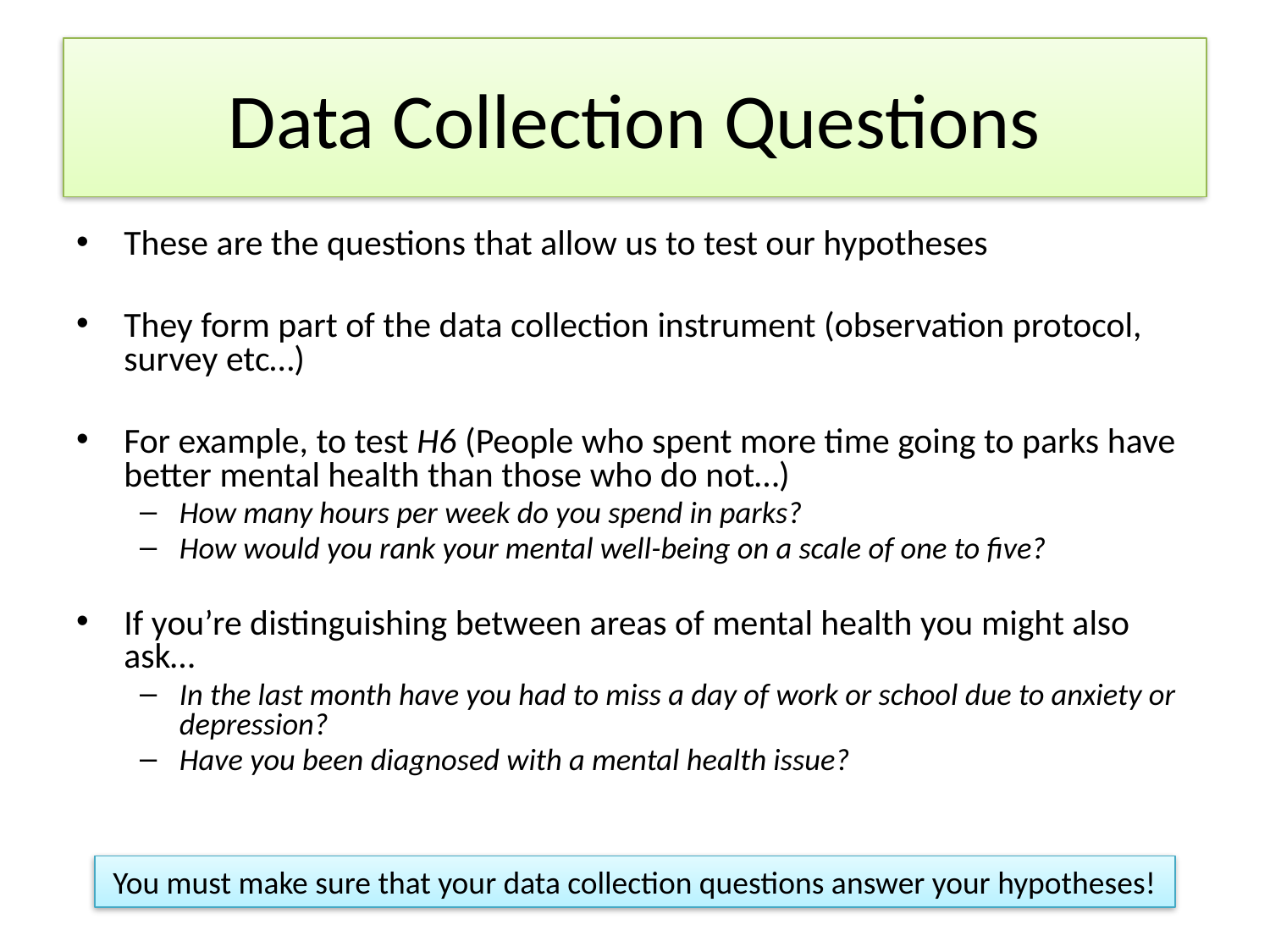

# Data Collection Questions
These are the questions that allow us to test our hypotheses

They form part of the data collection instrument (observation protocol, survey etc…)

For example, to test H6 (People who spent more time going to parks have better mental health than those who do not…)
How many hours per week do you spend in parks?
How would you rank your mental well-being on a scale of one to five?

If you’re distinguishing between areas of mental health you might also ask…
In the last month have you had to miss a day of work or school due to anxiety or depression?
Have you been diagnosed with a mental health issue?

You must make sure that your data collection questions answer your hypotheses!